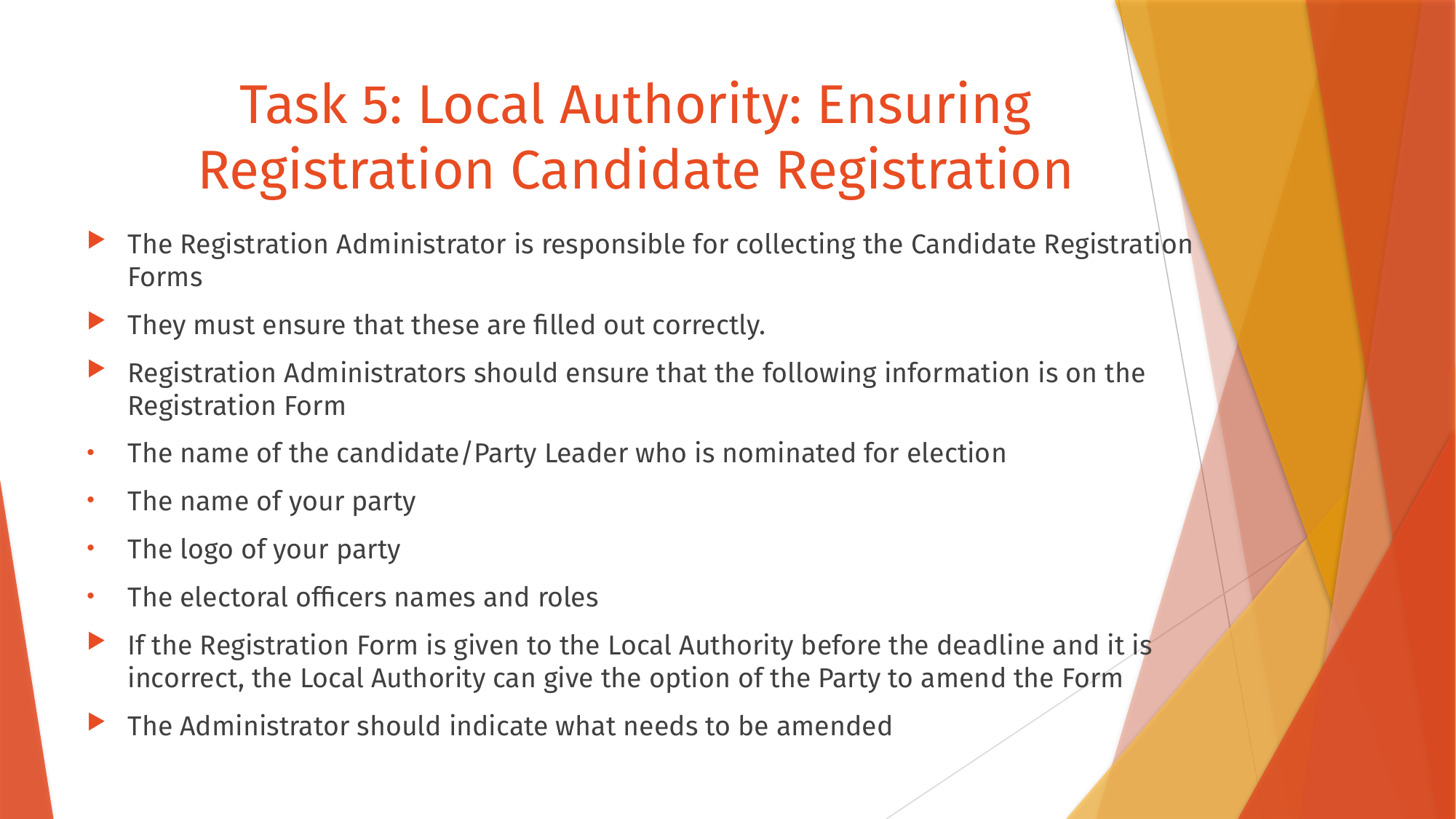

# Task 5: Local Authority: Ensuring Registration Candidate Registration
The Registration Administrator is responsible for collecting the Candidate Registration Forms
They must ensure that these are filled out correctly.
Registration Administrators should ensure that the following information is on the Registration Form
The name of the candidate/Party Leader who is nominated for election
The name of your party
The logo of your party
The electoral officers names and roles
If the Registration Form is given to the Local Authority before the deadline and it is incorrect, the Local Authority can give the option of the Party to amend the Form
The Administrator should indicate what needs to be amended